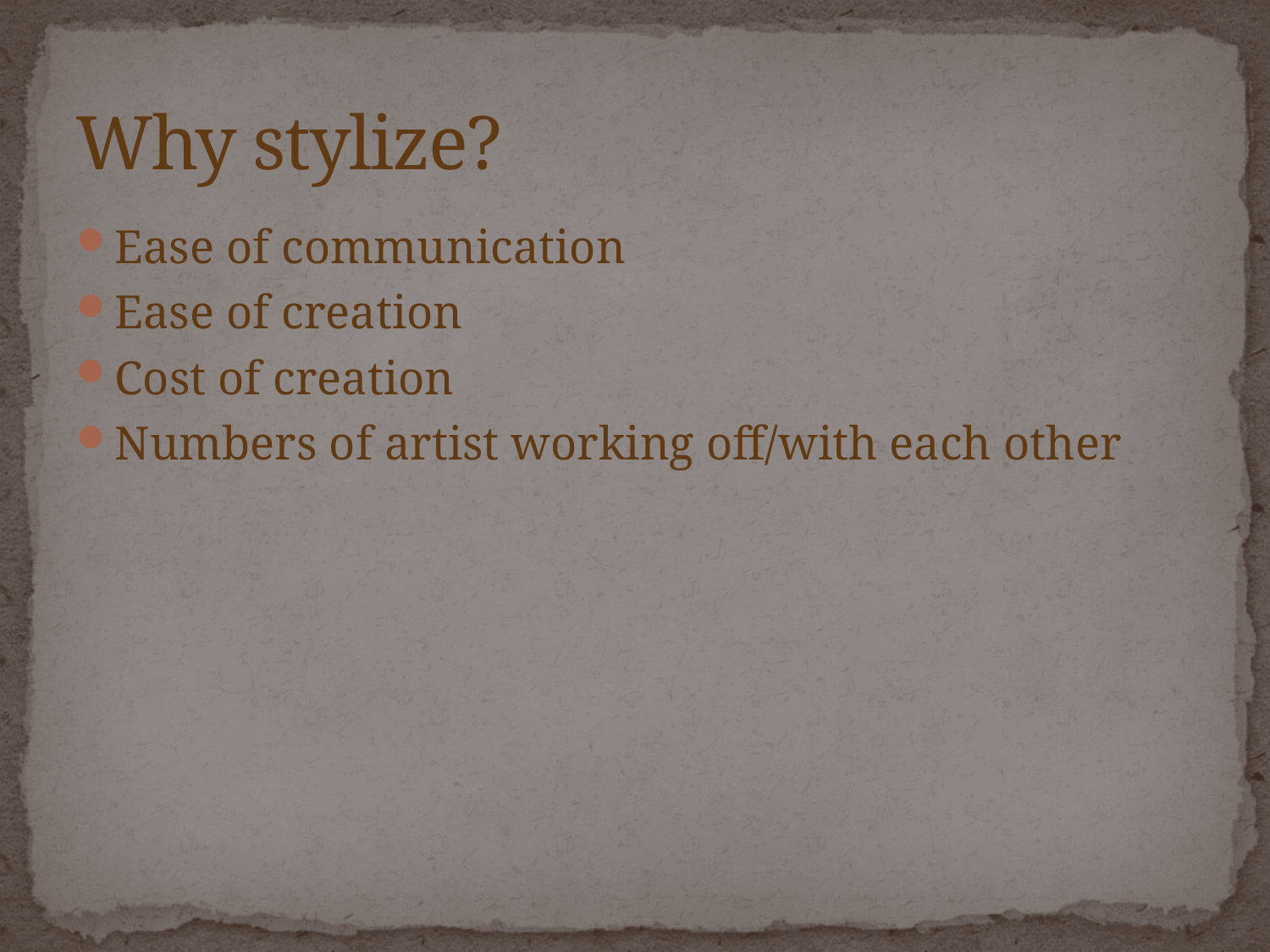

# Why stylize?
Ease of communication
Ease of creation
Cost of creation
Numbers of artist working off/with each other